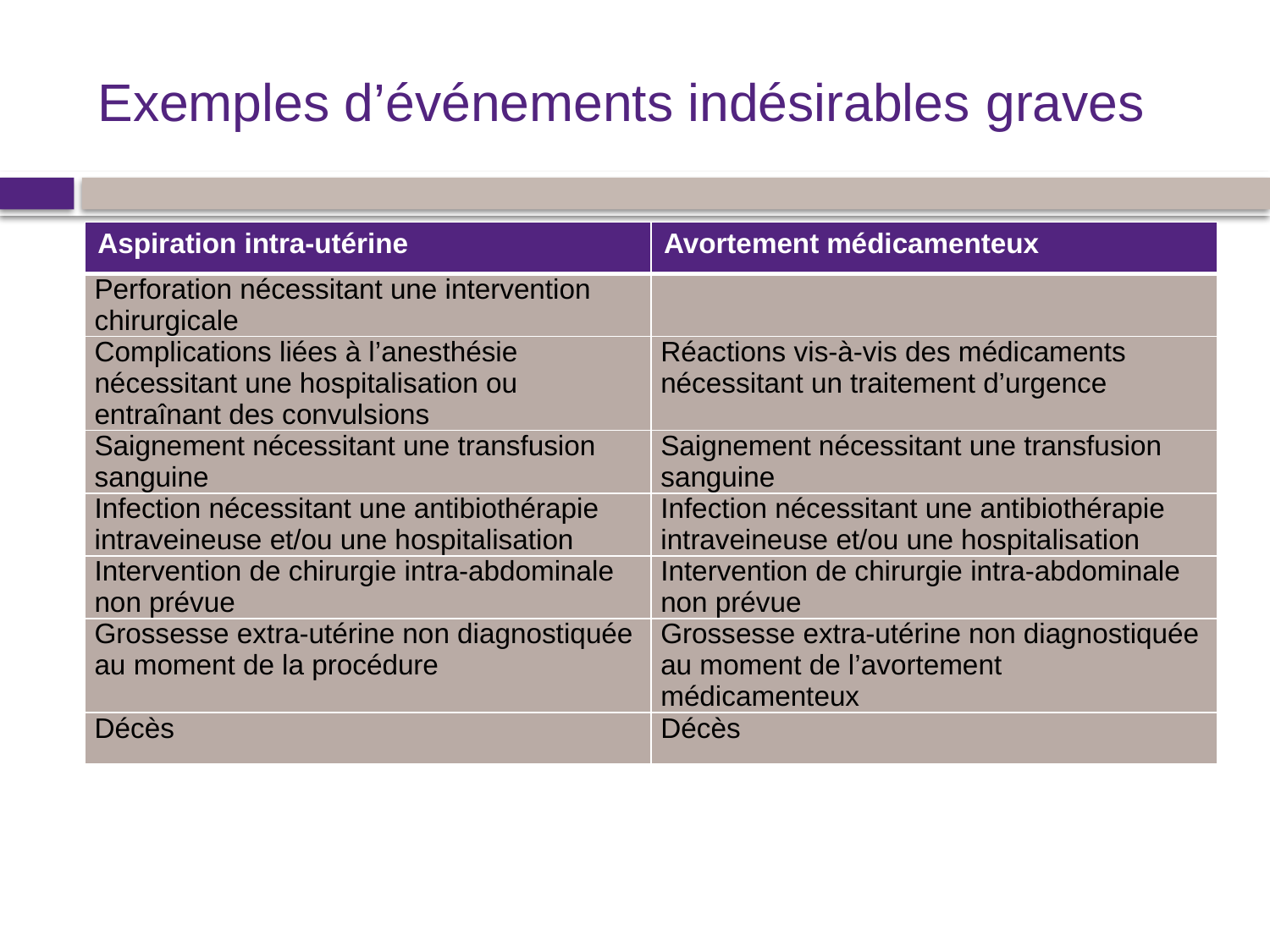

# Exemples d’événements indésirables graves
| Aspiration intra-utérine | Avortement médicamenteux |
| --- | --- |
| Perforation nécessitant une intervention chirurgicale |  |
| Complications liées à l’anesthésie nécessitant une hospitalisation ou entraînant des convulsions | Réactions vis-à-vis des médicaments nécessitant un traitement d’urgence |
| Saignement nécessitant une transfusion sanguine | Saignement nécessitant une transfusion sanguine |
| Infection nécessitant une antibiothérapie intraveineuse et/ou une hospitalisation | Infection nécessitant une antibiothérapie intraveineuse et/ou une hospitalisation |
| Intervention de chirurgie intra-abdominale non prévue | Intervention de chirurgie intra-abdominale non prévue |
| Grossesse extra-utérine non diagnostiquée au moment de la procédure | Grossesse extra-utérine non diagnostiquée au moment de l’avortement médicamenteux |
| Décès | Décès |